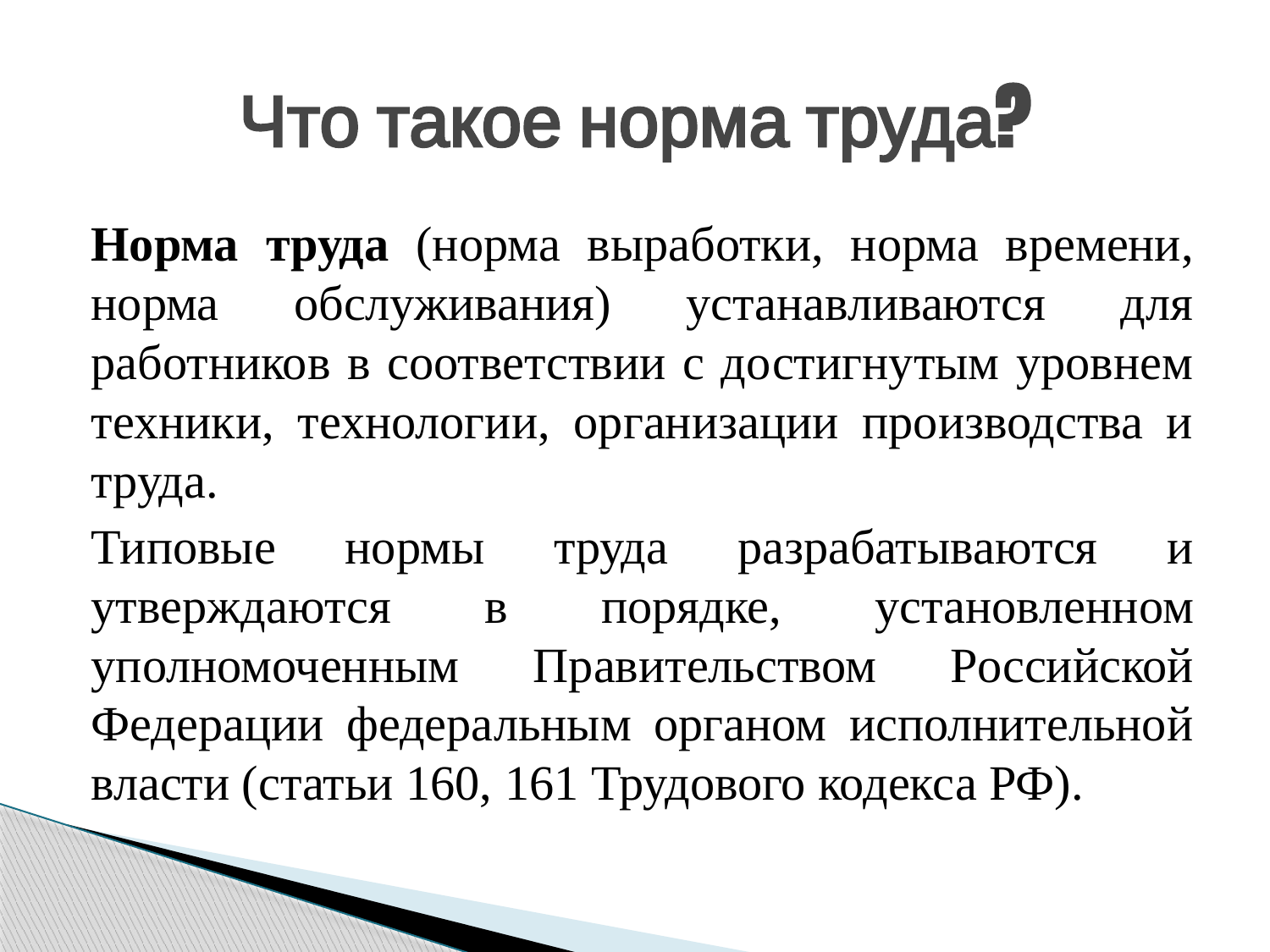

# Что такое норма труда?
Норма труда (норма выработки, норма времени, норма обслуживания) устанавливаются для работников в соответствии с достигнутым уровнем техники, технологии, организации производства и труда.
Типовые нормы труда разрабатываются и утверждаются в порядке, установленном уполномоченным Правительством Российской Федерации федеральным органом исполнительной власти (статьи 160, 161 Трудового кодекса РФ).